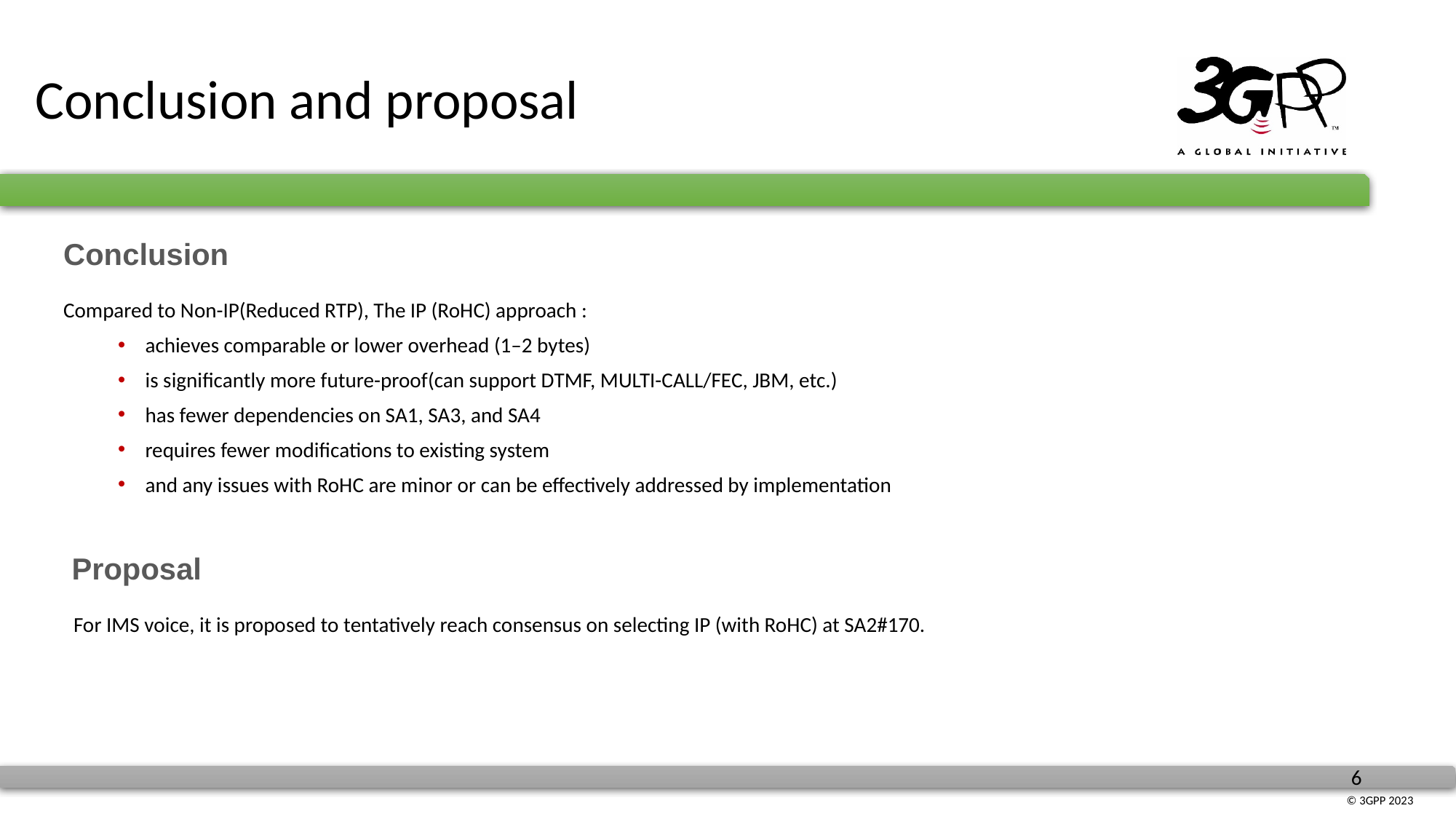

# Conclusion and proposal
Conclusion

Compared to Non-IP(Reduced RTP), The IP (RoHC) approach :
achieves comparable or lower overhead (1–2 bytes)
is significantly more future-proof(can support DTMF, MULTI-CALL/FEC, JBM, etc.)
has fewer dependencies on SA1, SA3, and SA4
requires fewer modifications to existing system
and any issues with RoHC are minor or can be effectively addressed by implementation

Proposal

For IMS voice, it is proposed to tentatively reach consensus on selecting IP (with RoHC) at SA2#170.